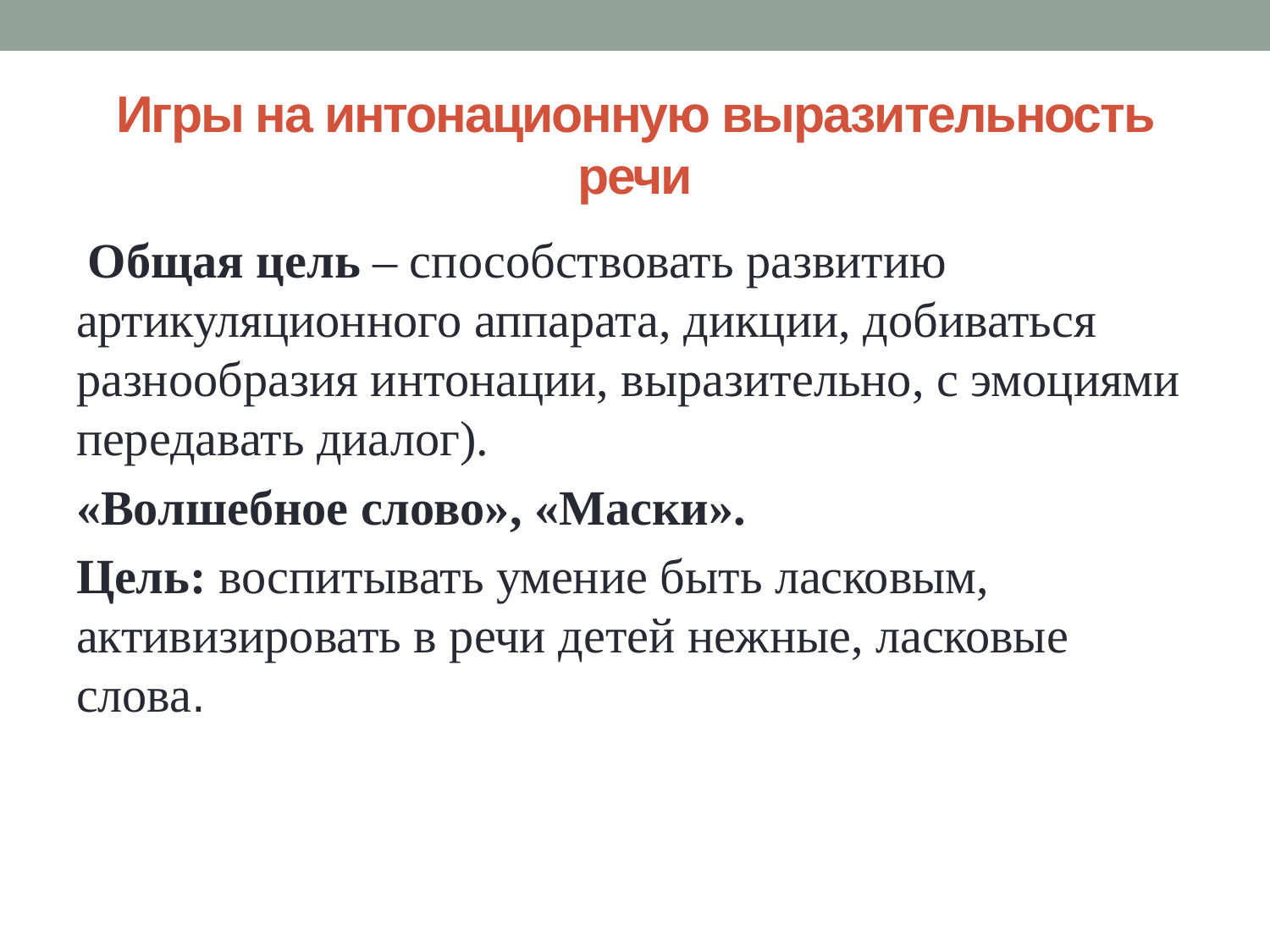

# Игры на интонационную выразительность речи
 Общая цель – способствовать развитию артикуляционного аппарата, дикции, добиваться разнообразия интонации, выразительно, с эмоциями передавать диалог).
«Волшебное слово», «Маски».
Цель: воспитывать умение быть ласковым, активизировать в речи детей нежные, ласковые слова.